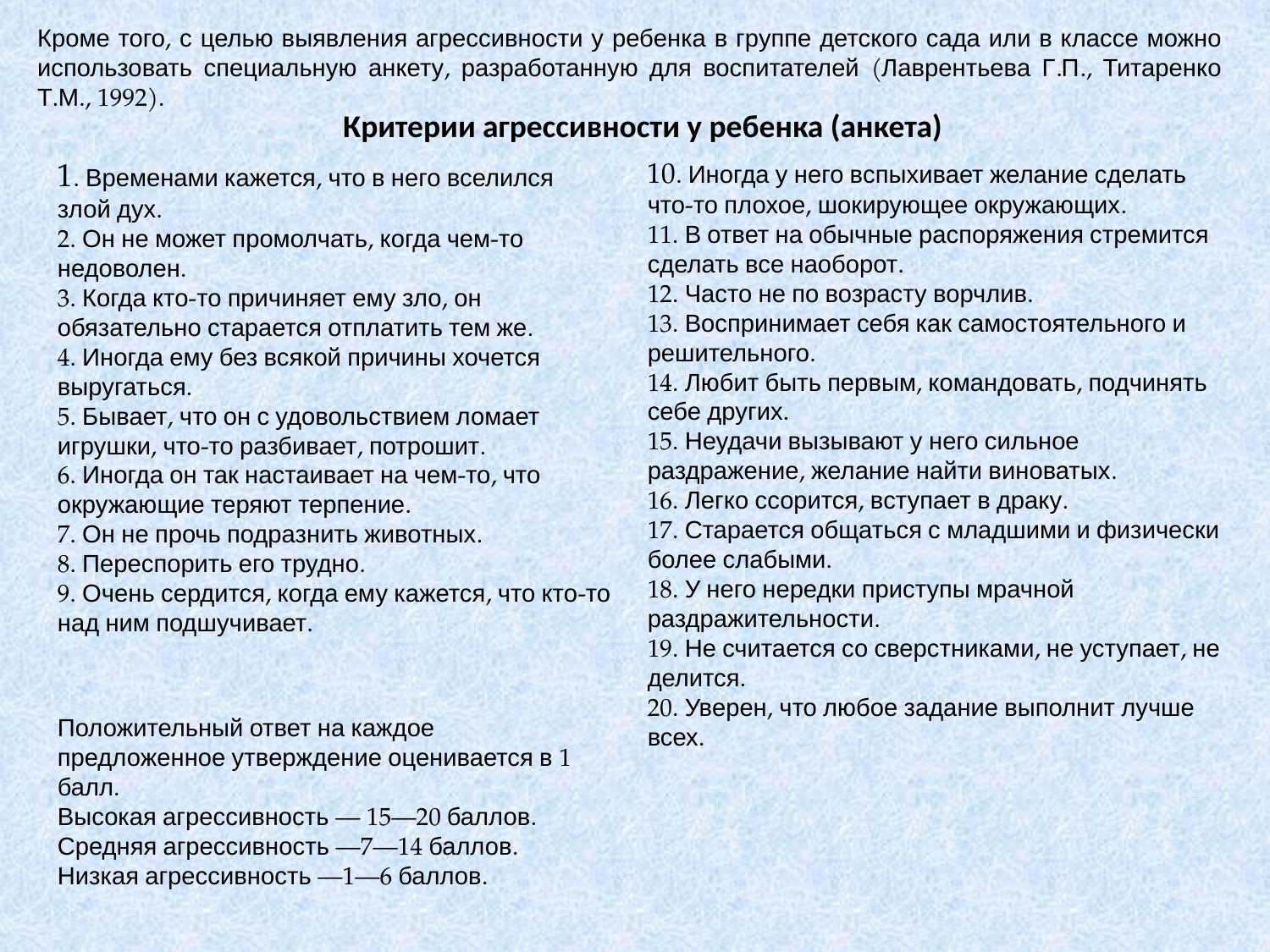

Кроме того, с целью выявления агрессивности у ребенка в группе детского сада или в классе можно использовать специальную анкету, разработанную для воспитателей (Лаврентьева Г.П., Титаренко Т.М., 1992).
Критерии агрессивности у ребенка (анкета)
1. Временами кажется, что в него вселился злой дух.
2. Он не может промолчать, когда чем-то недоволен.
3. Когда кто-то причиняет ему зло, он обязательно старается отплатить тем же.
4. Иногда ему без всякой причины хочется выругаться.
5. Бывает, что он с удовольствием ломает игрушки, что-то разбивает, потрошит.
6. Иногда он так настаивает на чем-то, что окружающие теряют терпение.
7. Он не прочь подразнить животных.
8. Переспорить его трудно.
9. Очень сердится, когда ему кажется, что кто-то над ним подшучивает.
10. Иногда у него вспыхивает желание сделать что-то плохое, шокирующее окружающих.
11. В ответ на обычные распоряжения стремится сделать все наоборот.
12. Часто не по возрасту ворчлив.
13. Воспринимает себя как самостоятельного и решительного.
14. Любит быть первым, командовать, подчинять себе других.
15. Неудачи вызывают у него сильное раздражение, желание найти виноватых.
16. Легко ссорится, вступает в драку.
17. Старается общаться с младшими и физически более слабыми.
18. У него нередки приступы мрачной раздражительности.
19. Не считается со сверстниками, не уступает, не делится.
20. Уверен, что любое задание выполнит лучше всех.
Положительный ответ на каждое предложенное утверждение оценивается в 1 балл.
Высокая агрессивность — 15—20 баллов.
Средняя агрессивность —7—14 баллов.
Низкая агрессивность —1—6 баллов.